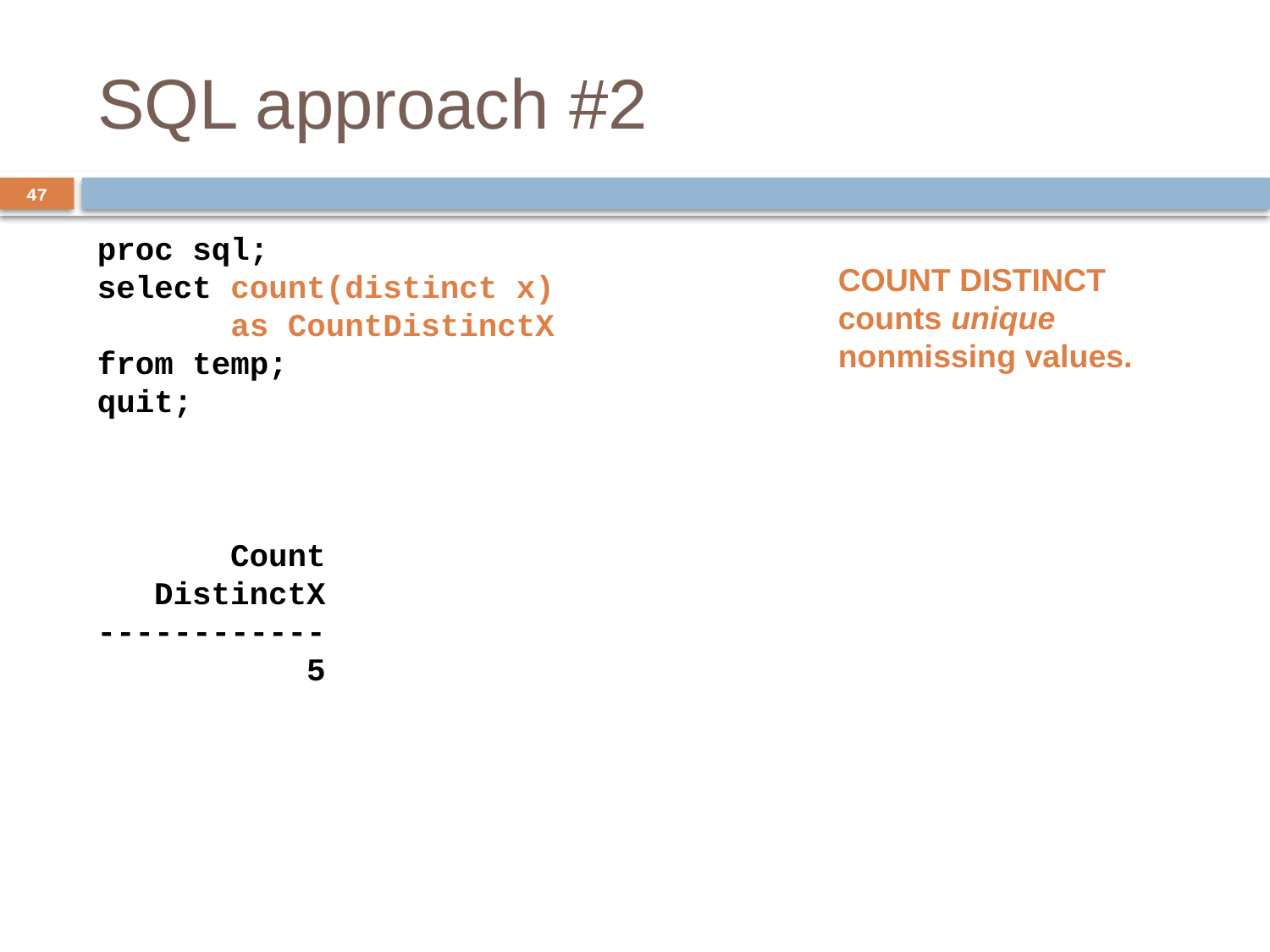

SQL approach #2
47
proc sql;
select count(distinct x)
       as CountDistinctX
from temp;
quit;
COUNT DISTINCT counts unique nonmissing values.
       Count
   DistinctX
------------
           5